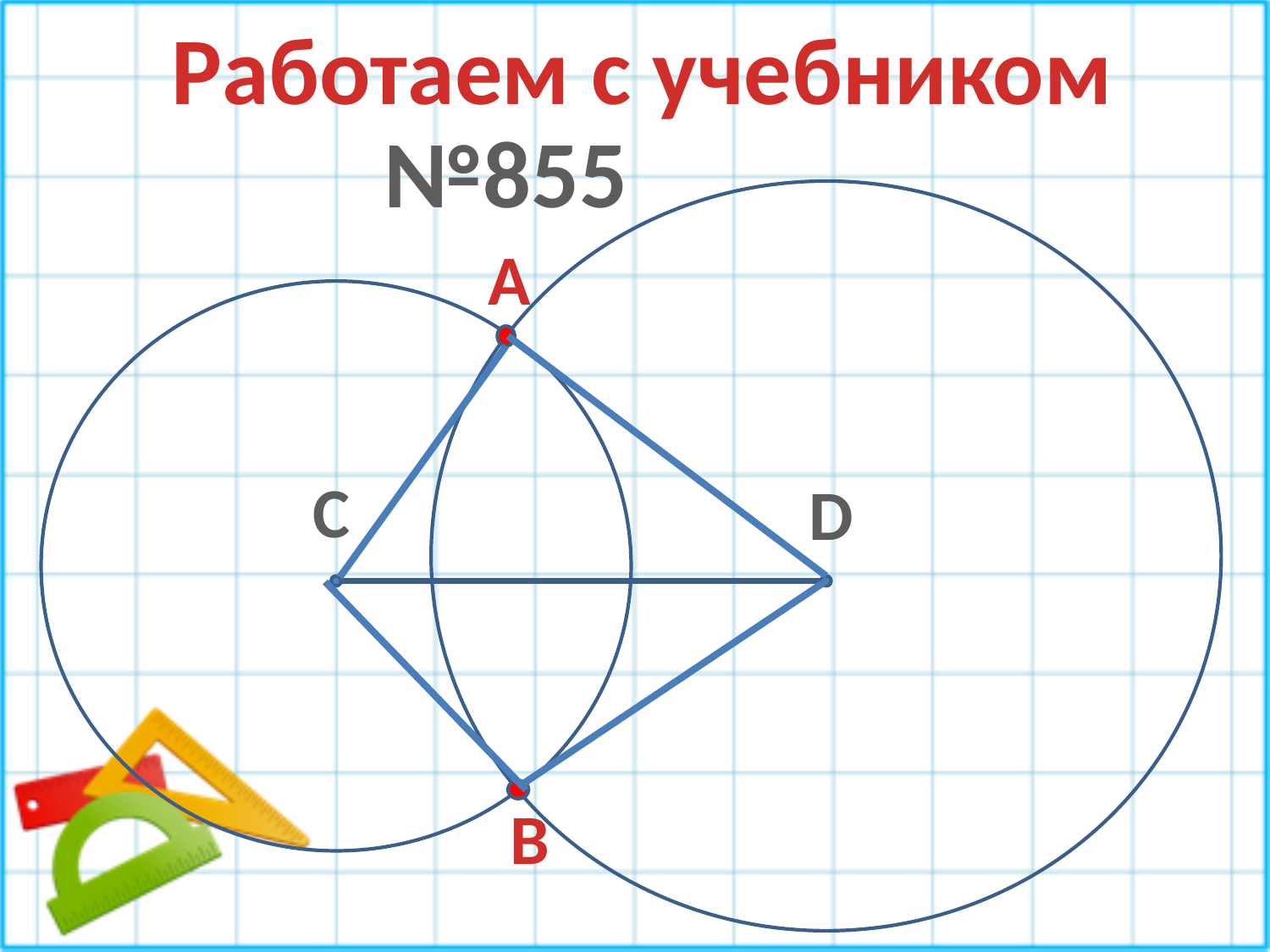

Работаем с учебником
№855

А

С
D

В